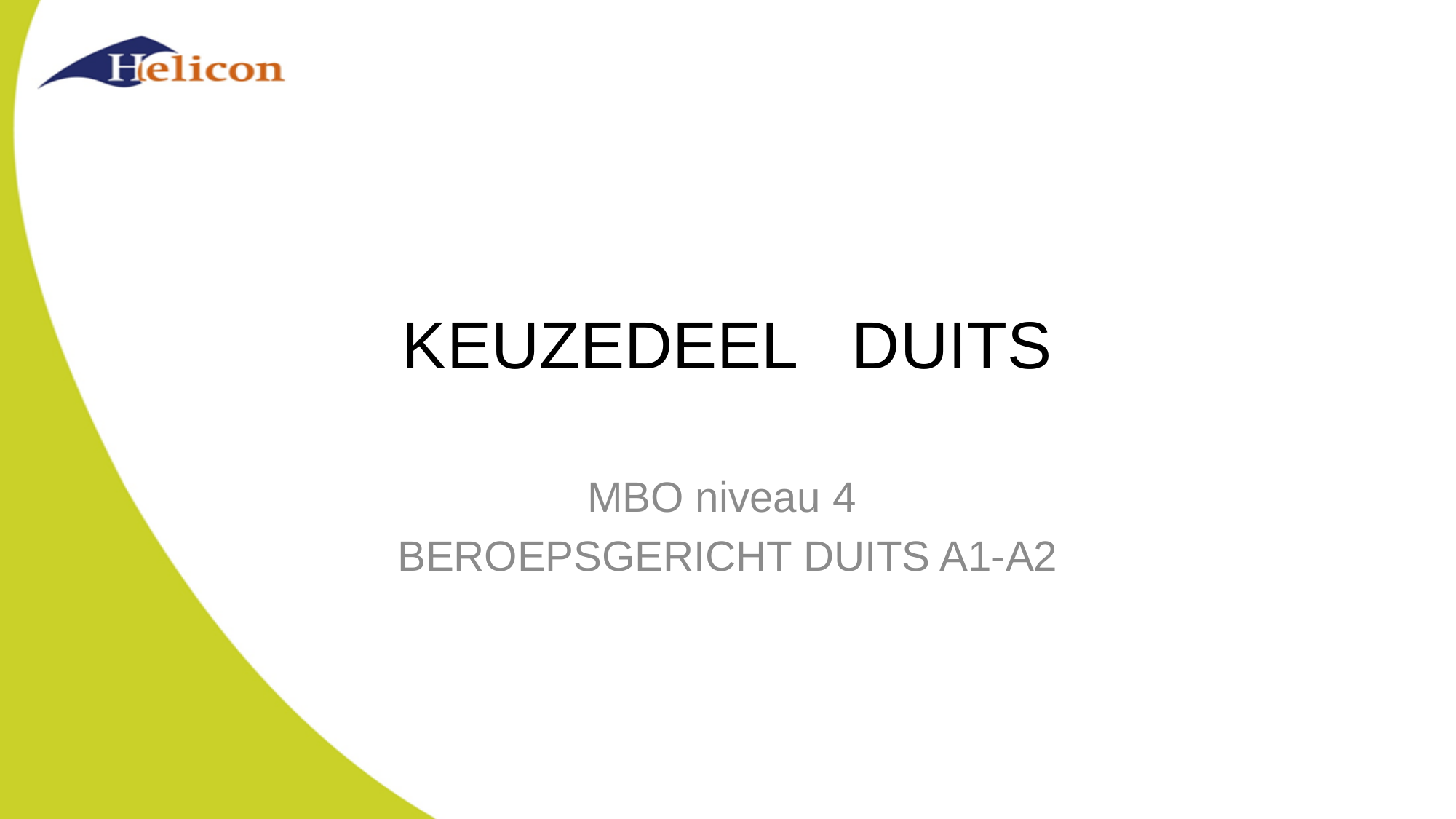

# KEUZEDEEL   DUITS
MBO niveau 4
BEROEPSGERICHT DUITS A1-A2